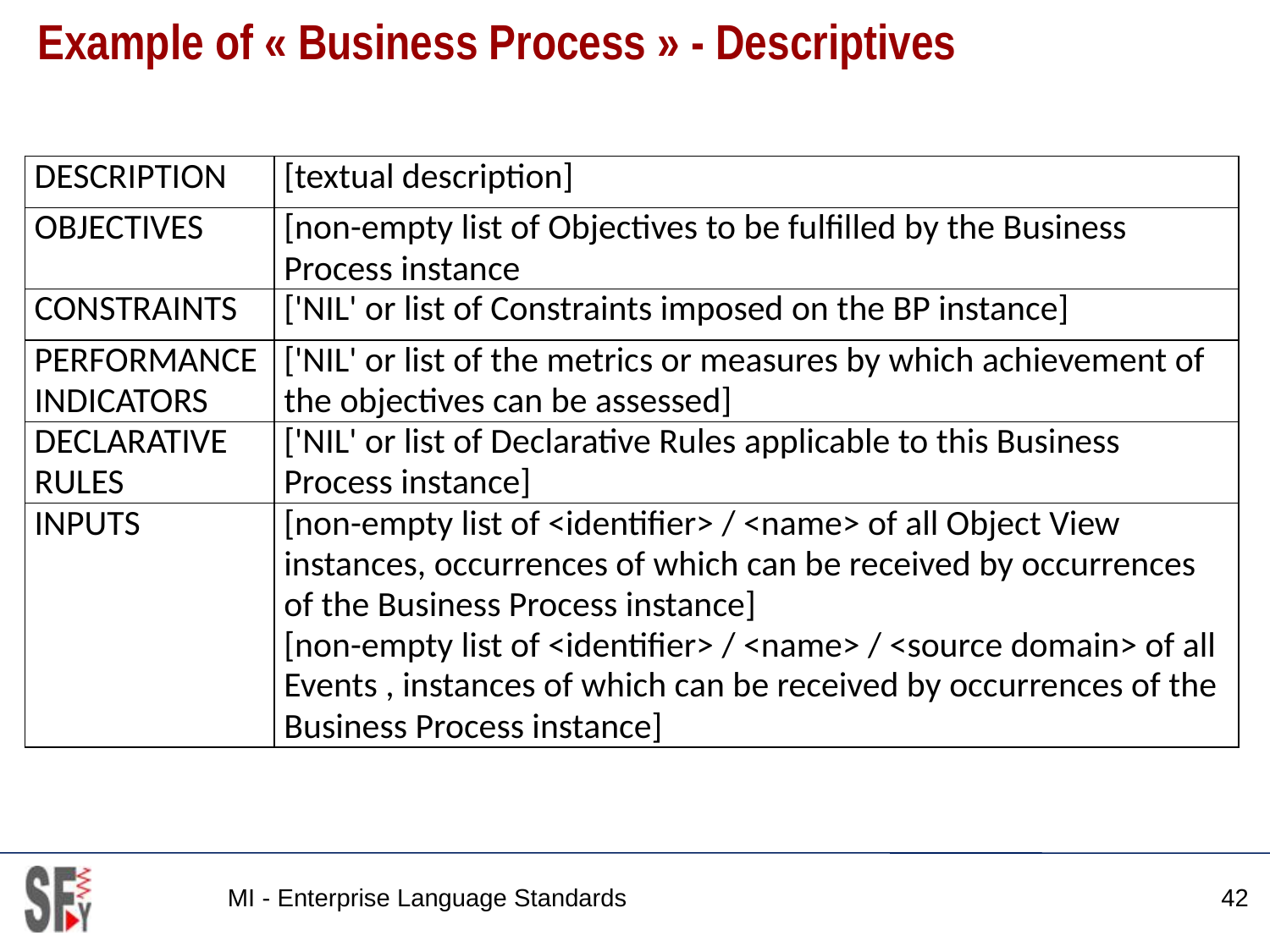

# Example of « Business Process » - Descriptives
| DESCRIPTION | [textual description] |
| --- | --- |
| OBJECTIVES | [non-empty list of Objectives to be fulfilled by the Business Process instance |
| CONSTRAINTS | ['NIL' or list of Constraints imposed on the BP instance] |
| PERFORMANCE INDICATORS | ['NIL' or list of the metrics or measures by which achievement of the objectives can be assessed] |
| DECLARATIVE RULES | ['NIL' or list of Declarative Rules applicable to this Business Process instance] |
| INPUTS | [non-empty list of <identifier> / <name> of all Object View instances, occurrences of which can be received by occurrences of the Business Process instance] [non-empty list of <identifier> / <name> / <source domain> of all Events , instances of which can be received by occurrences of the Business Process instance] |
MI - Enterprise Language Standards
42